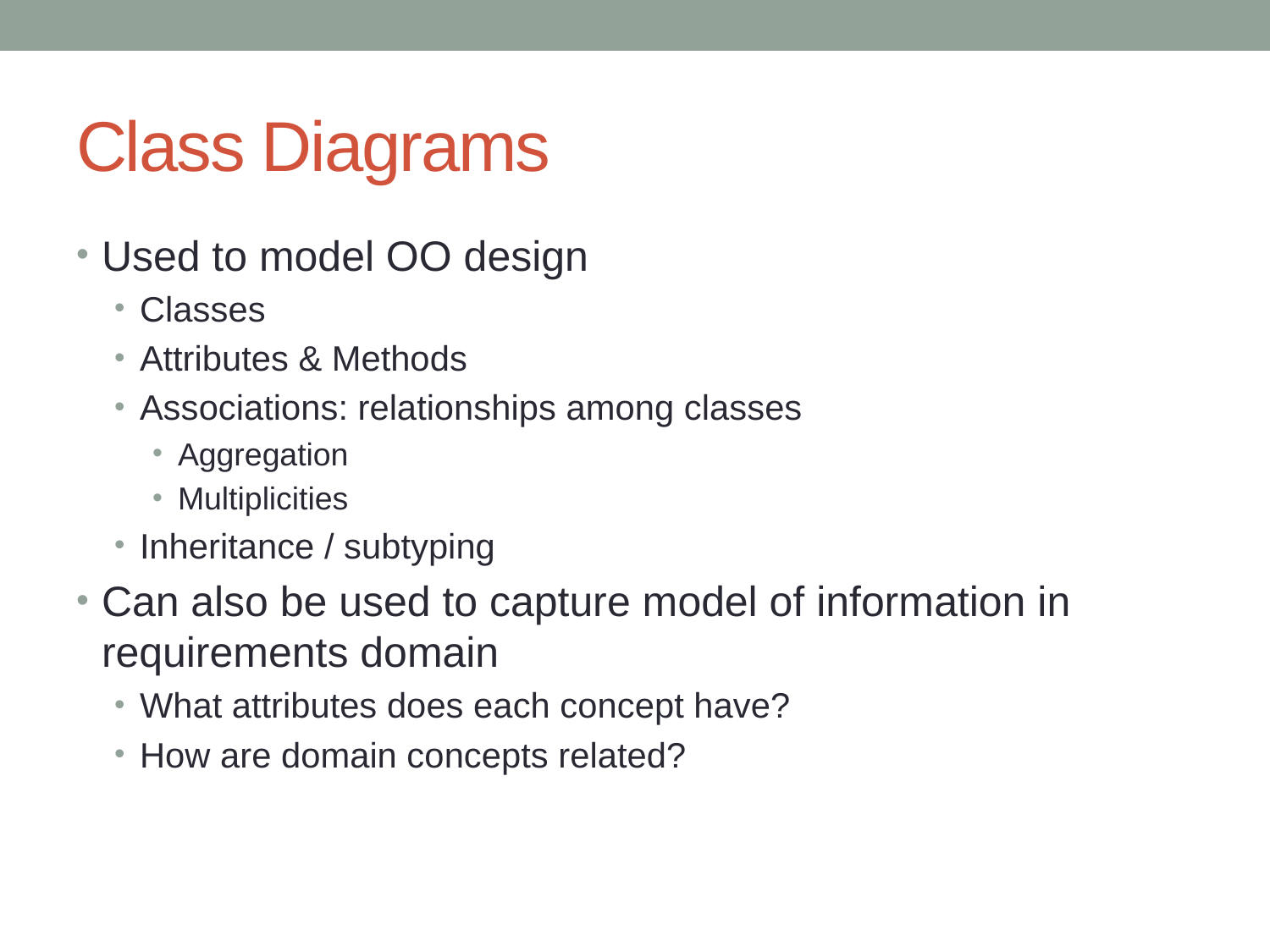

# Class Diagrams
Used to model OO design
Classes
Attributes & Methods
Associations: relationships among classes
Aggregation
Multiplicities
Inheritance / subtyping
Can also be used to capture model of information in requirements domain
What attributes does each concept have?
How are domain concepts related?